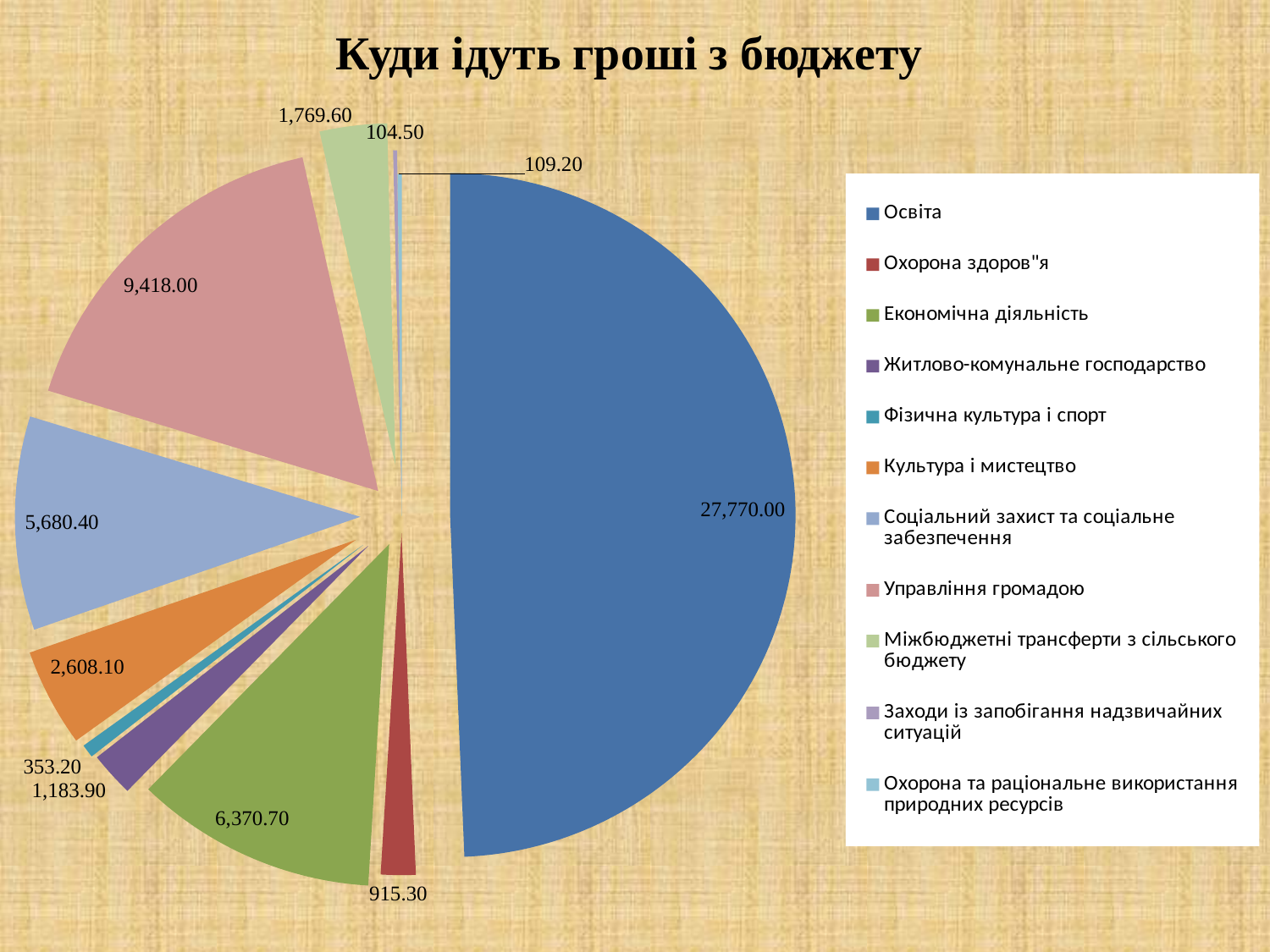

# Куди ідуть гроші з бюджету

### Chart

| Category | тис. грн. |
|---|---|
| Освіта | 27770.0 |
| Охорона здоров"я | 915.3 |
| Економічна діяльність | 6370.7 |
| Житлово-комунальне господарство  | 1183.9 |
| Фізична культура і спорт | 353.2 |
| Культура і мистецтво | 2608.1 |
| Соціальний захист та соціальне забезпечення | 5680.4 |
| Управління громадою | 9418.0 |
| Міжбюджетні трансферти з сільського бюджету | 1769.6 |
| Заходи із запобігання надзвичайних ситуацій | 104.5 |
| Охорона та раціональне використання природних ресурсів | 109.2 |